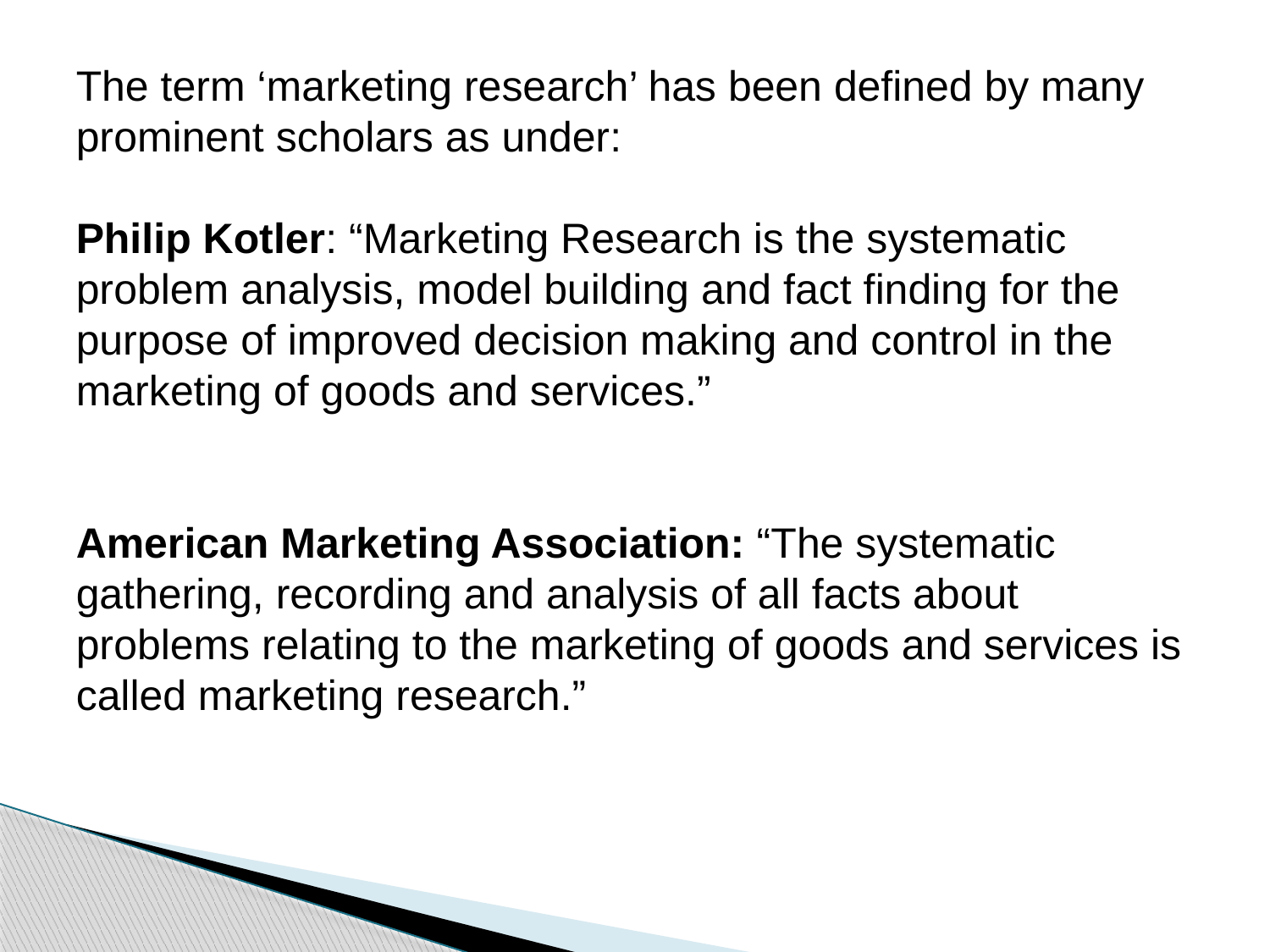

The term ‘marketing research’ has been defined by many prominent scholars as under:

Philip Kotler: “Marketing Research is the systematic problem analysis, model building and fact finding for the purpose of improved decision making and control in the marketing of goods and services.”

American Marketing Association: “The systematic gathering, recording and analysis of all facts about problems relating to the marketing of goods and services is called marketing research.”